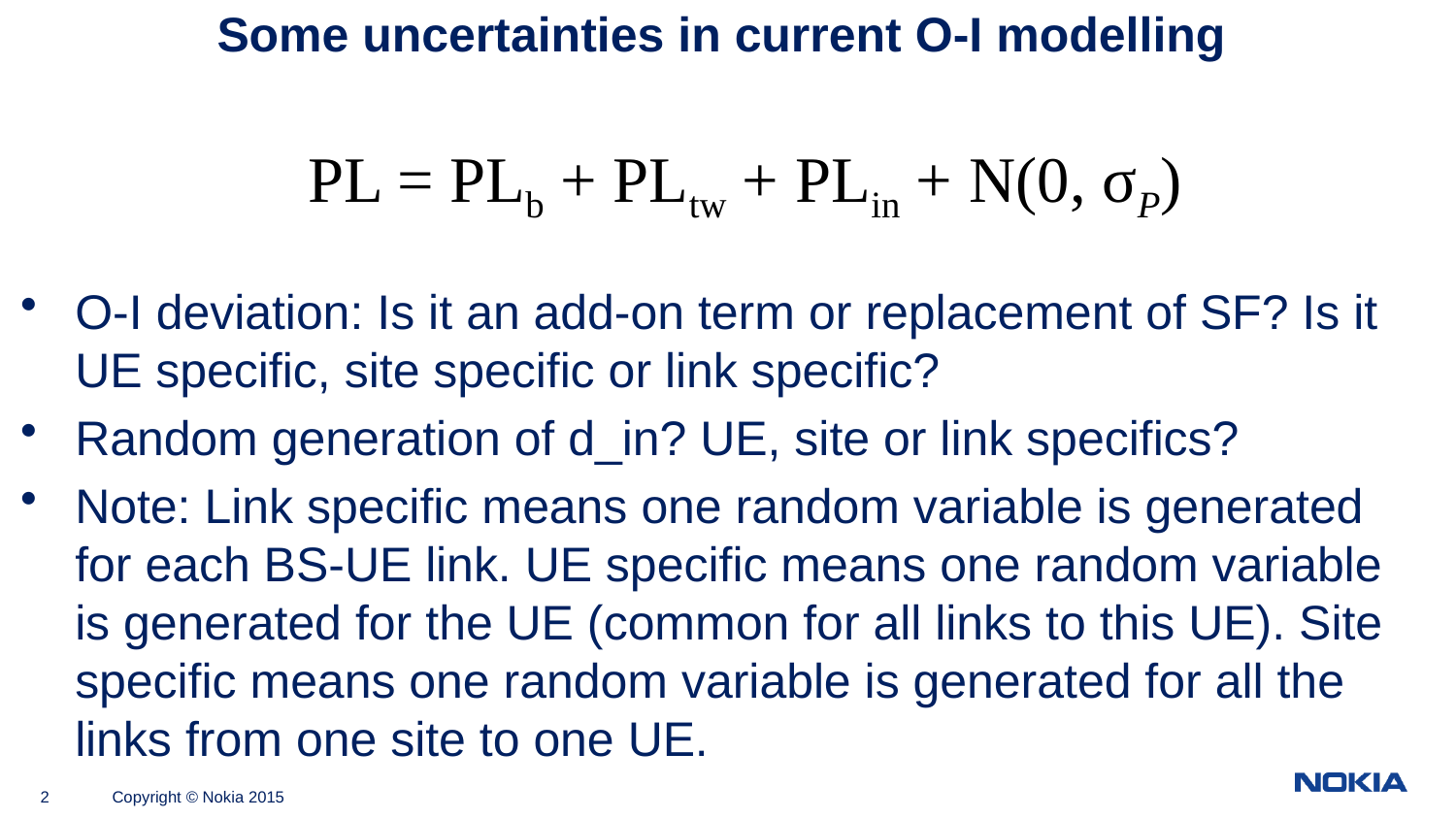

# Some uncertainties in current O-I modelling

O-I deviation: Is it an add-on term or replacement of SF? Is it UE specific, site specific or link specific?
Random generation of d_in? UE, site or link specifics?
Note: Link specific means one random variable is generated for each BS-UE link. UE specific means one random variable is generated for the UE (common for all links to this UE). Site specific means one random variable is generated for all the links from one site to one UE.

PL = PLb + PLtw + PLin + N(0, σP)